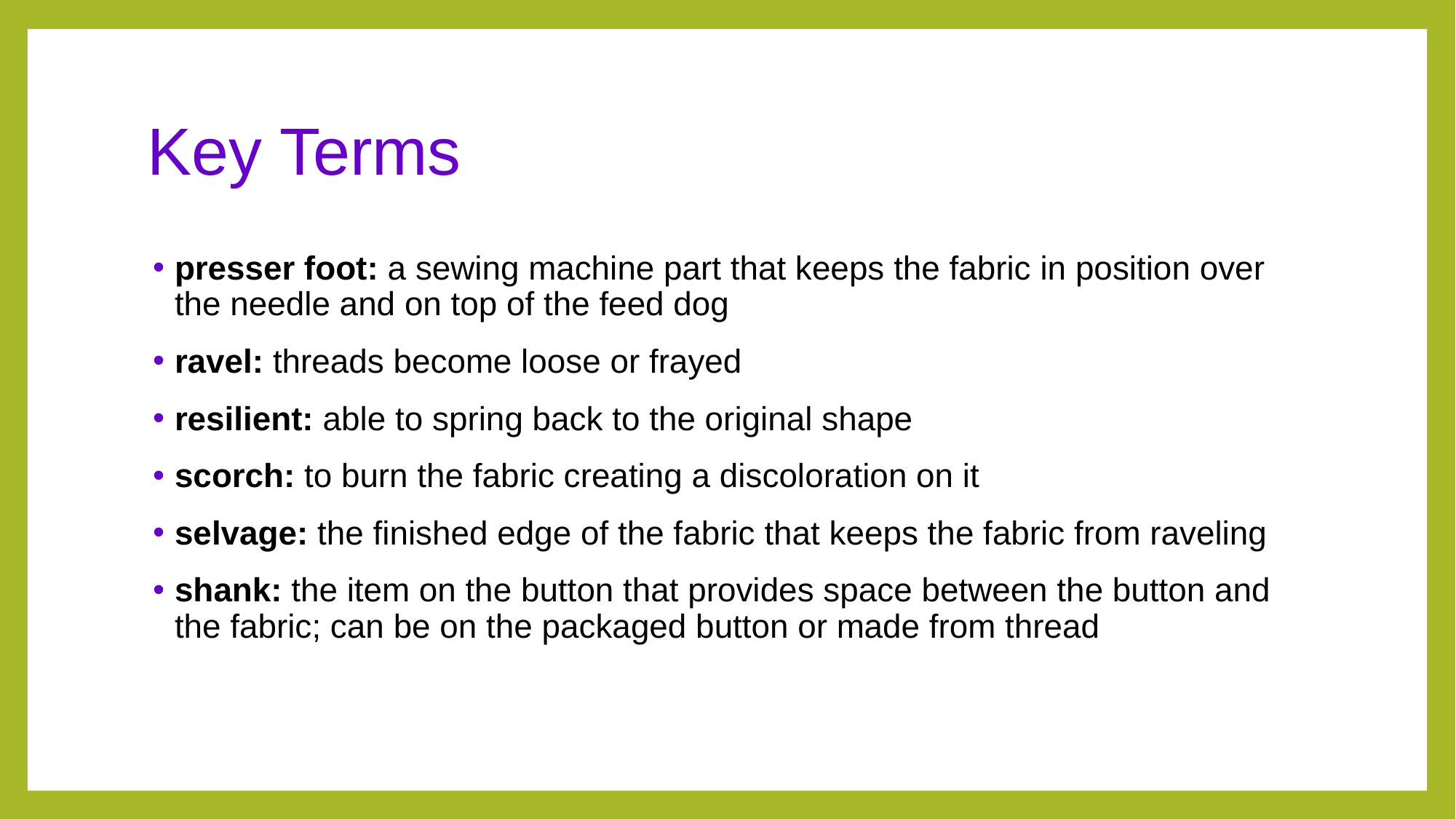

# Key Terms
presser foot: a sewing machine part that keeps the fabric in position over the needle and on top of the feed dog
ravel: threads become loose or frayed
resilient: able to spring back to the original shape
scorch: to burn the fabric creating a discoloration on it
selvage: the finished edge of the fabric that keeps the fabric from raveling
shank: the item on the button that provides space between the button and the fabric; can be on the packaged button or made from thread